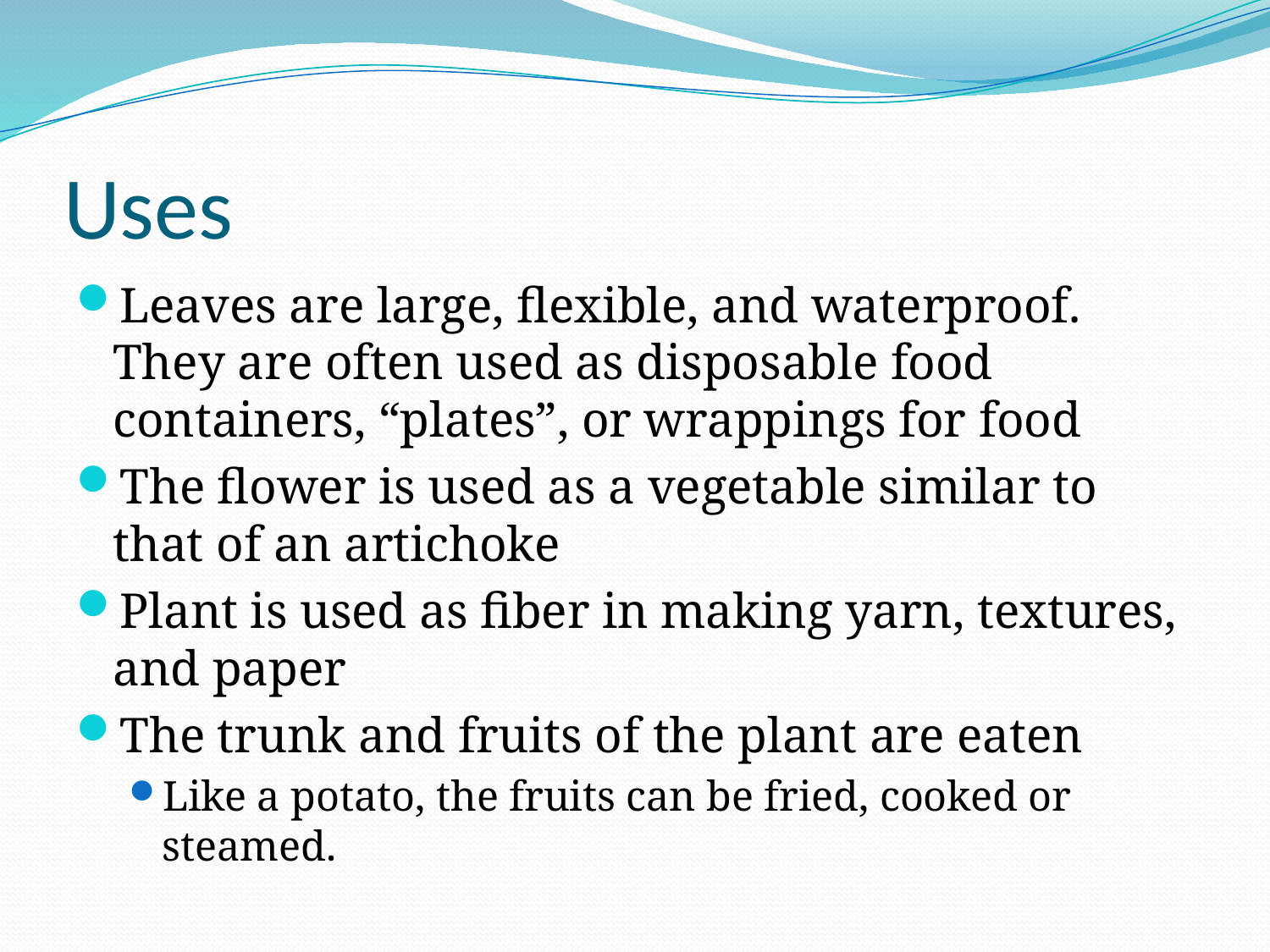

# Uses
Leaves are large, flexible, and waterproof. They are often used as disposable food containers, “plates”, or wrappings for food
The flower is used as a vegetable similar to that of an artichoke
Plant is used as fiber in making yarn, textures, and paper
The trunk and fruits of the plant are eaten
Like a potato, the fruits can be fried, cooked or steamed.